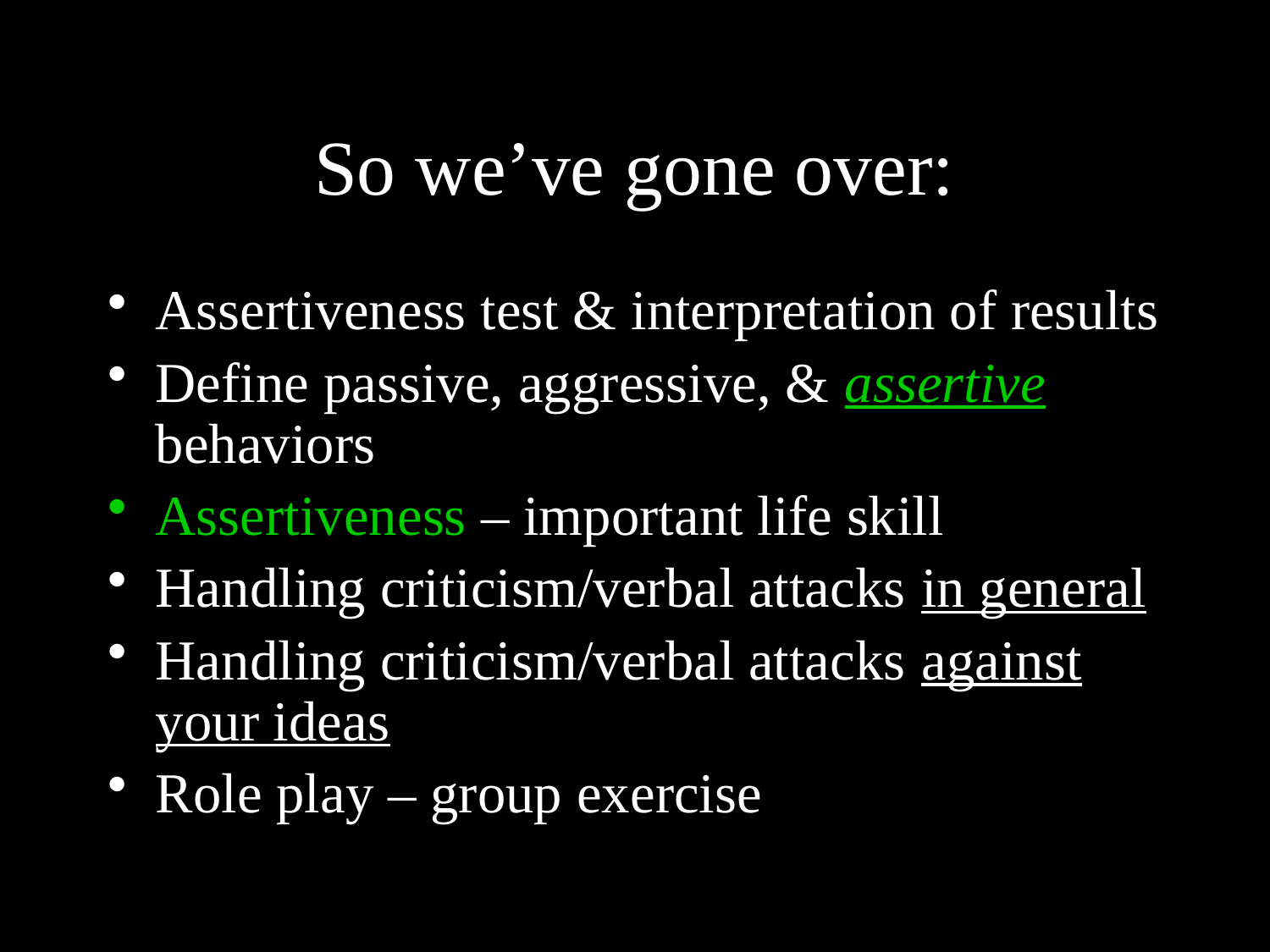

# So we’ve gone over:
Assertiveness test & interpretation of results
Define passive, aggressive, & assertive behaviors
Assertiveness – important life skill
Handling criticism/verbal attacks in general
Handling criticism/verbal attacks against your ideas
Role play – group exercise